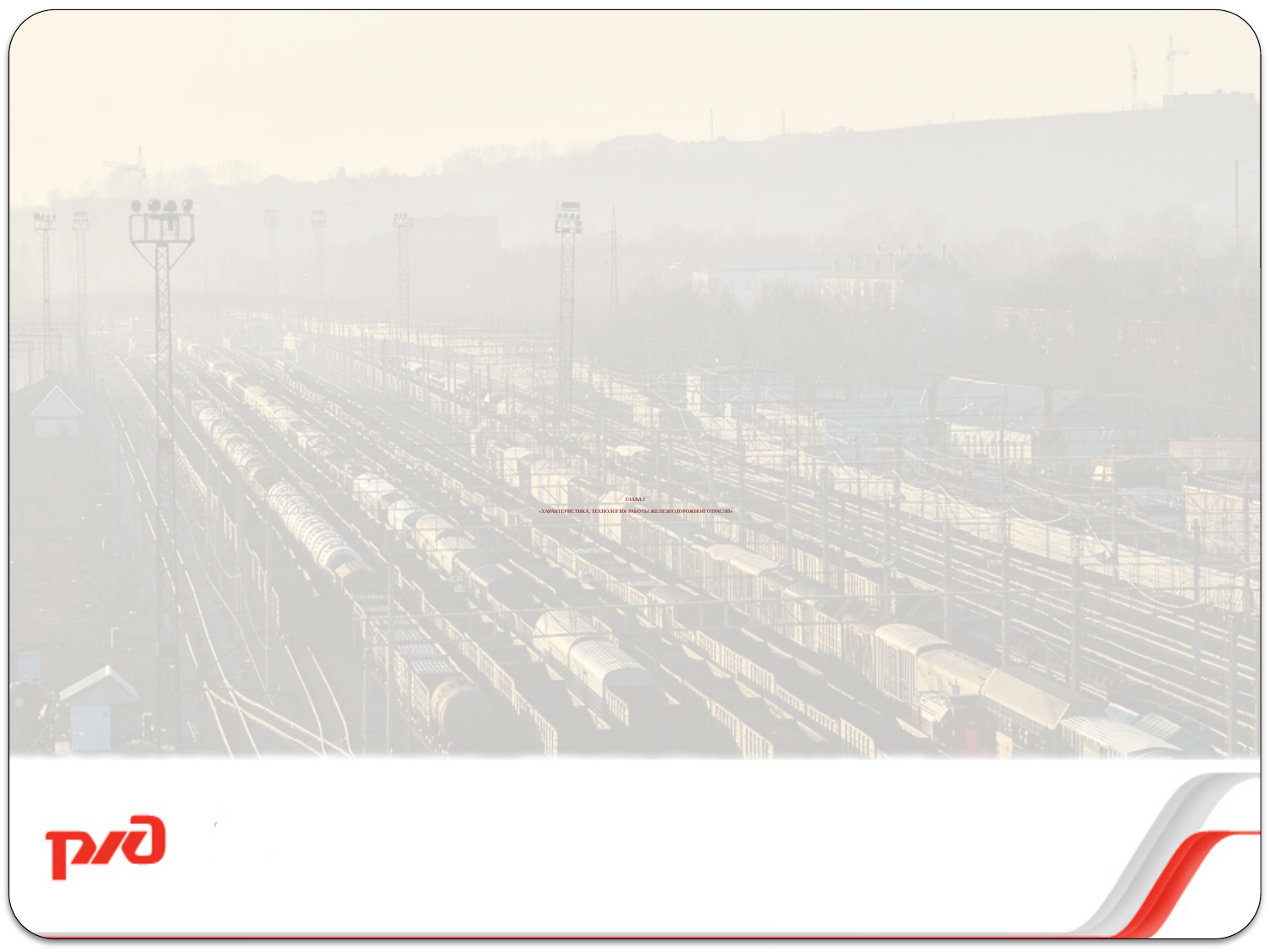

# ГЛАВА 1 «ХАРАКТЕРИСТИКА, ТЕХНОЛОГИЯ РАБОТЫ ЖЕЛЕЗНОДОРОЖНОЙ ОТРАСЛИ»